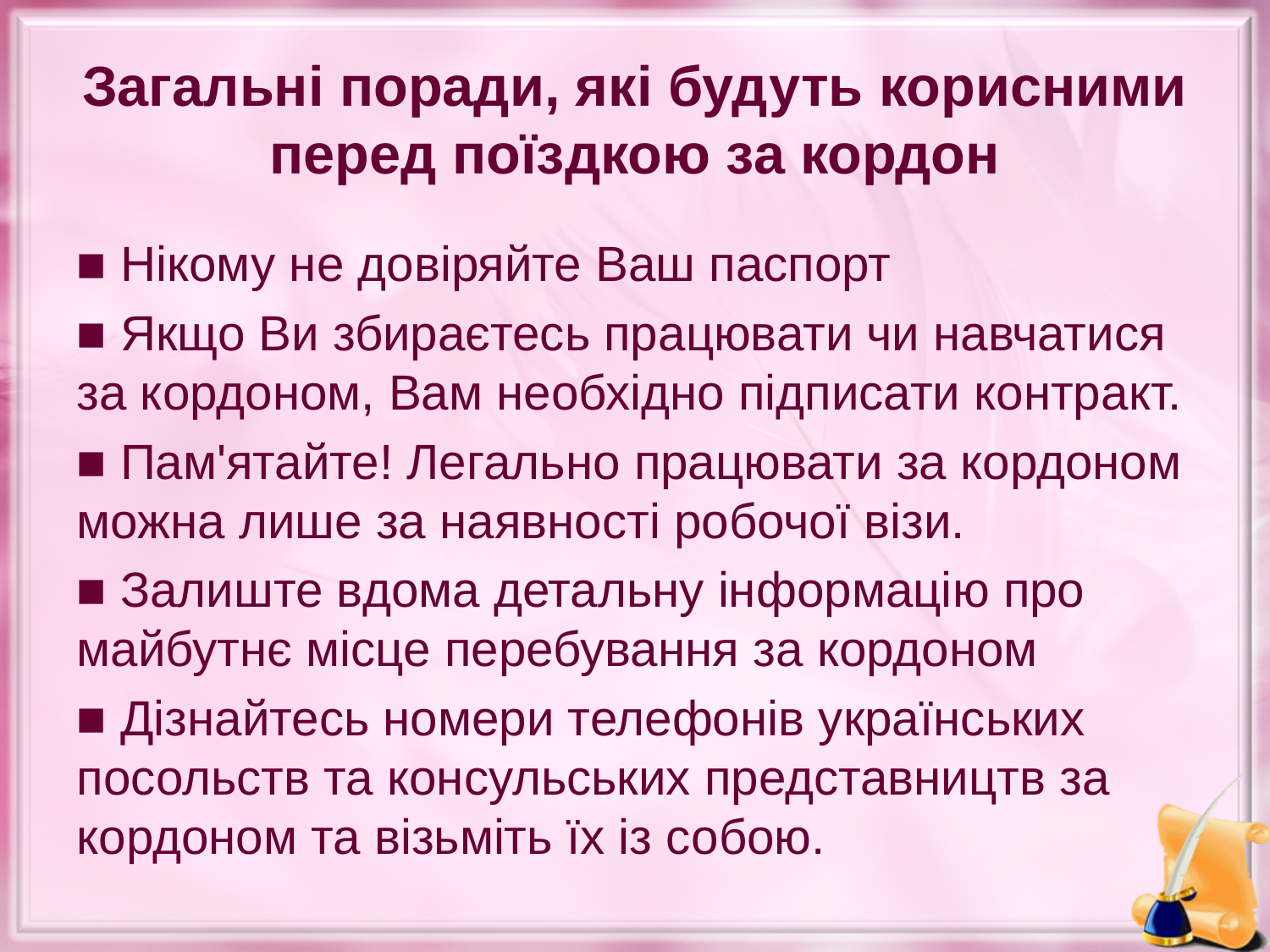

# Загальні поради, які будуть корисними перед поїздкою за кордон
■ Нікому не довіряйте Ваш паспорт
■ Якщо Ви збираєтесь працювати чи навчатися за кордоном, Вам необхідно підписати контракт.
■ Пам'ятайте! Легально працювати за кордоном можна лише за наявності робочої візи.
■ Залиште вдома детальну інформацію про майбутнє місце перебування за кордоном
■ Дізнайтесь номери телефонів українських посольств та консульських представництв за кордоном та візьміть їх із собою.